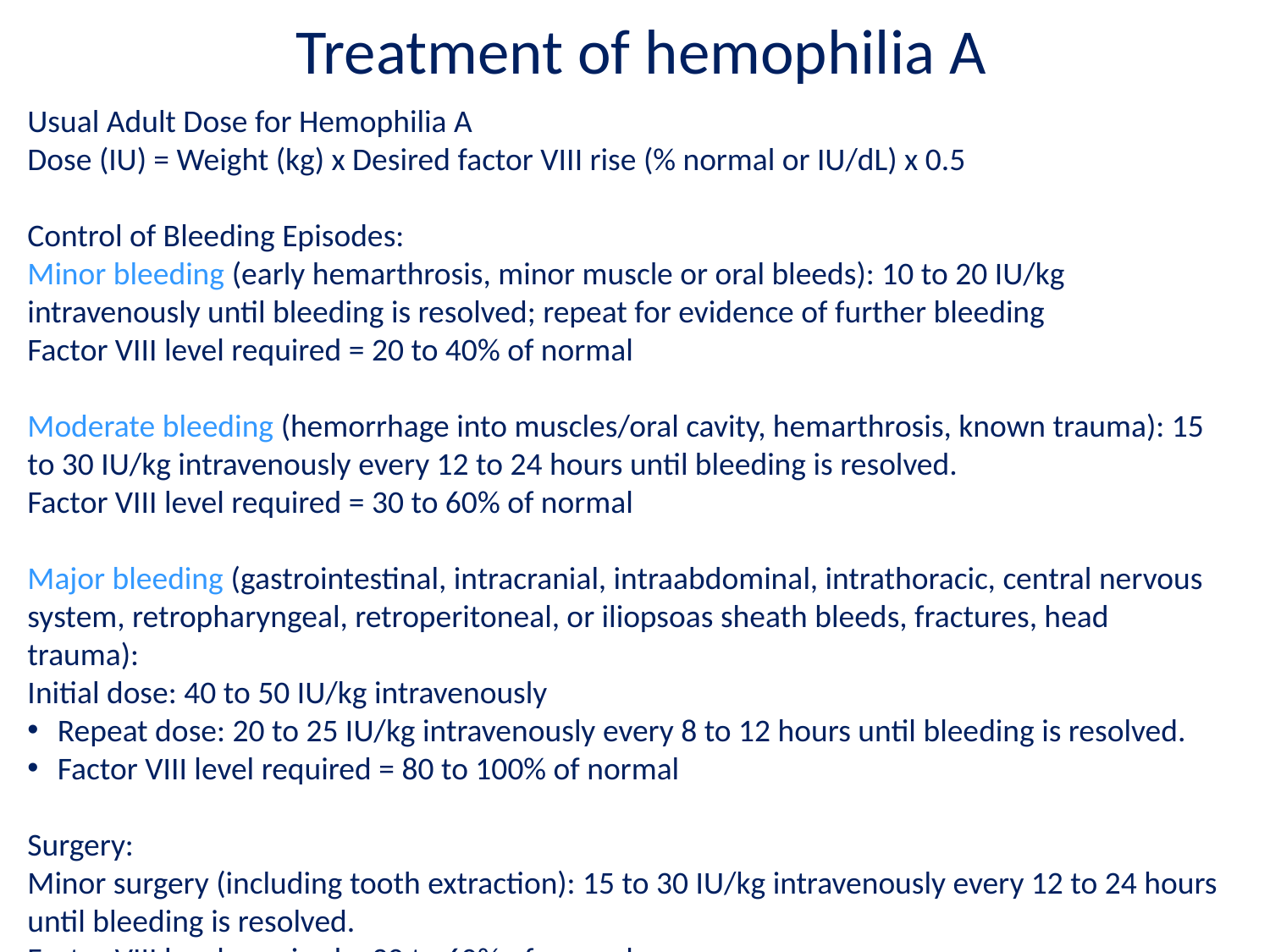

Treatment of hemophilia A
Usual Adult Dose for Hemophilia A
Dose (IU) = Weight (kg) x Desired factor VIII rise (% normal or IU/dL) x 0.5
Control of Bleeding Episodes:
Minor bleeding (early hemarthrosis, minor muscle or oral bleeds): 10 to 20 IU/kg intravenously until bleeding is resolved; repeat for evidence of further bleeding
Factor VIII level required = 20 to 40% of normal
Moderate bleeding (hemorrhage into muscles/oral cavity, hemarthrosis, known trauma): 15 to 30 IU/kg intravenously every 12 to 24 hours until bleeding is resolved.
Factor VIII level required = 30 to 60% of normal
Major bleeding (gastrointestinal, intracranial, intraabdominal, intrathoracic, central nervous system, retropharyngeal, retroperitoneal, or iliopsoas sheath bleeds, fractures, head trauma):
Initial dose: 40 to 50 IU/kg intravenously
Repeat dose: 20 to 25 IU/kg intravenously every 8 to 12 hours until bleeding is resolved.
Factor VIII level required = 80 to 100% of normal
Surgery:
Minor surgery (including tooth extraction): 15 to 30 IU/kg intravenously every 12 to 24 hours until bleeding is resolved.
Factor VIII level required = 30 to 60% of normal